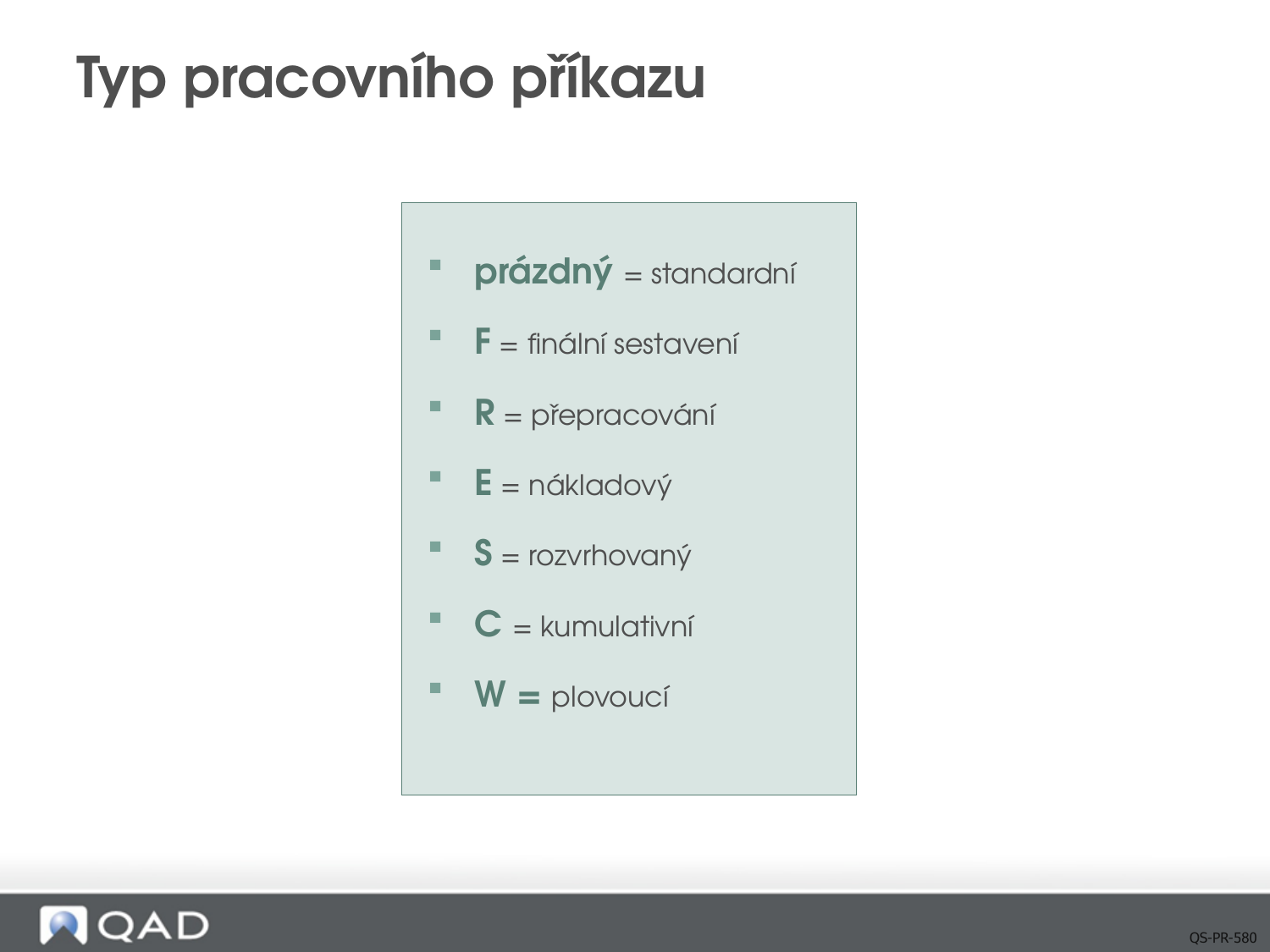

# Typ pracovního příkazu

prázdný = standardní
F = finální sestavení
R = přepracování
E = nákladový
S = rozvrhovaný
C = kumulativní
W = plovoucí
QS-PR-580